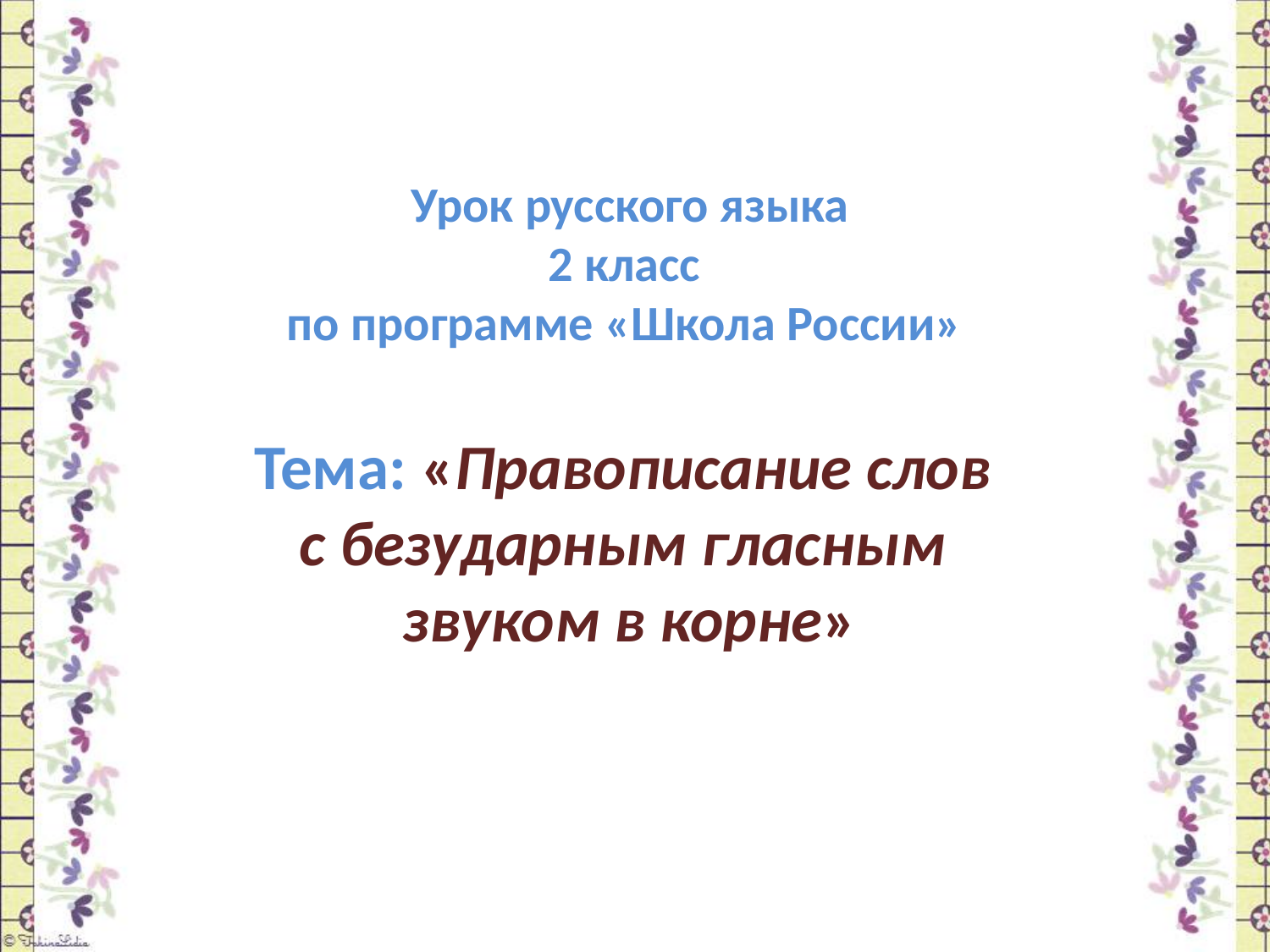

Урок русского языка
2 класс
по программе «Школа России»

Тема: «Правописание слов
с безударным гласным
звуком в корне»